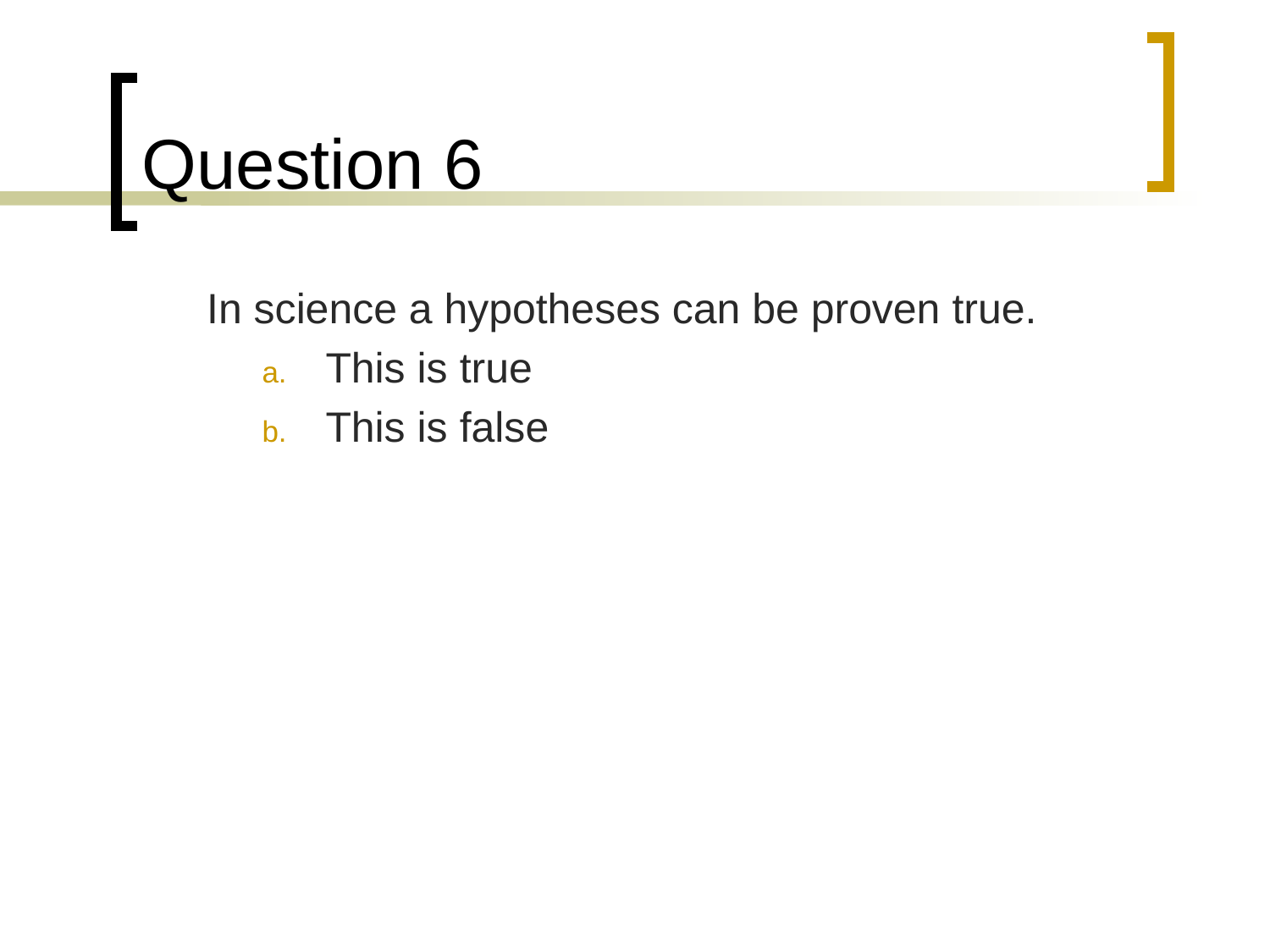

# Question 6
	In science a hypotheses can be proven true.
This is true
This is false